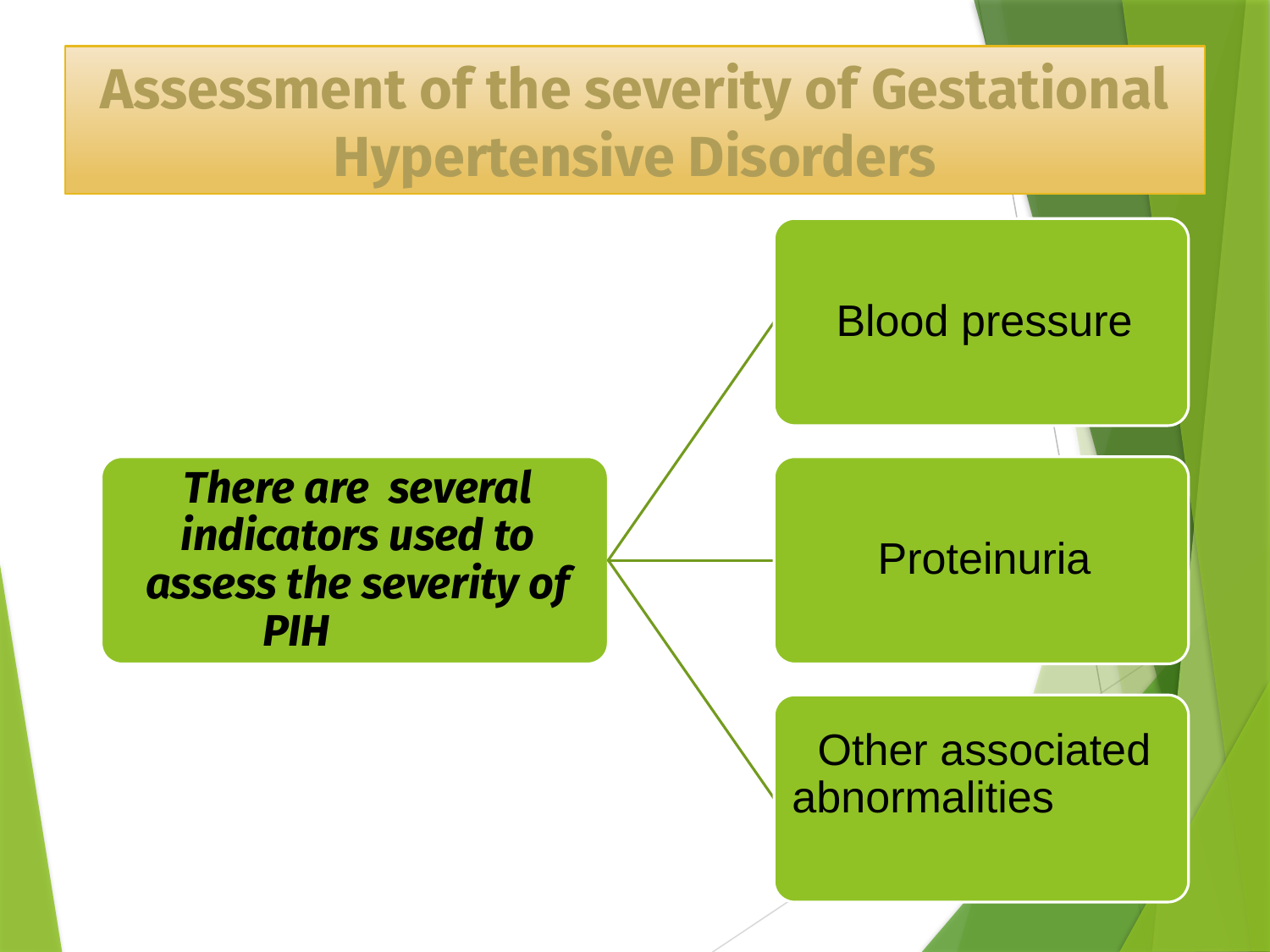

Assessment of the severity of Gestational Hypertensive Disorders
There are  several indicators used to assess the severity of PIH

Blood pressure

Proteinuria

Other associated abnormalities